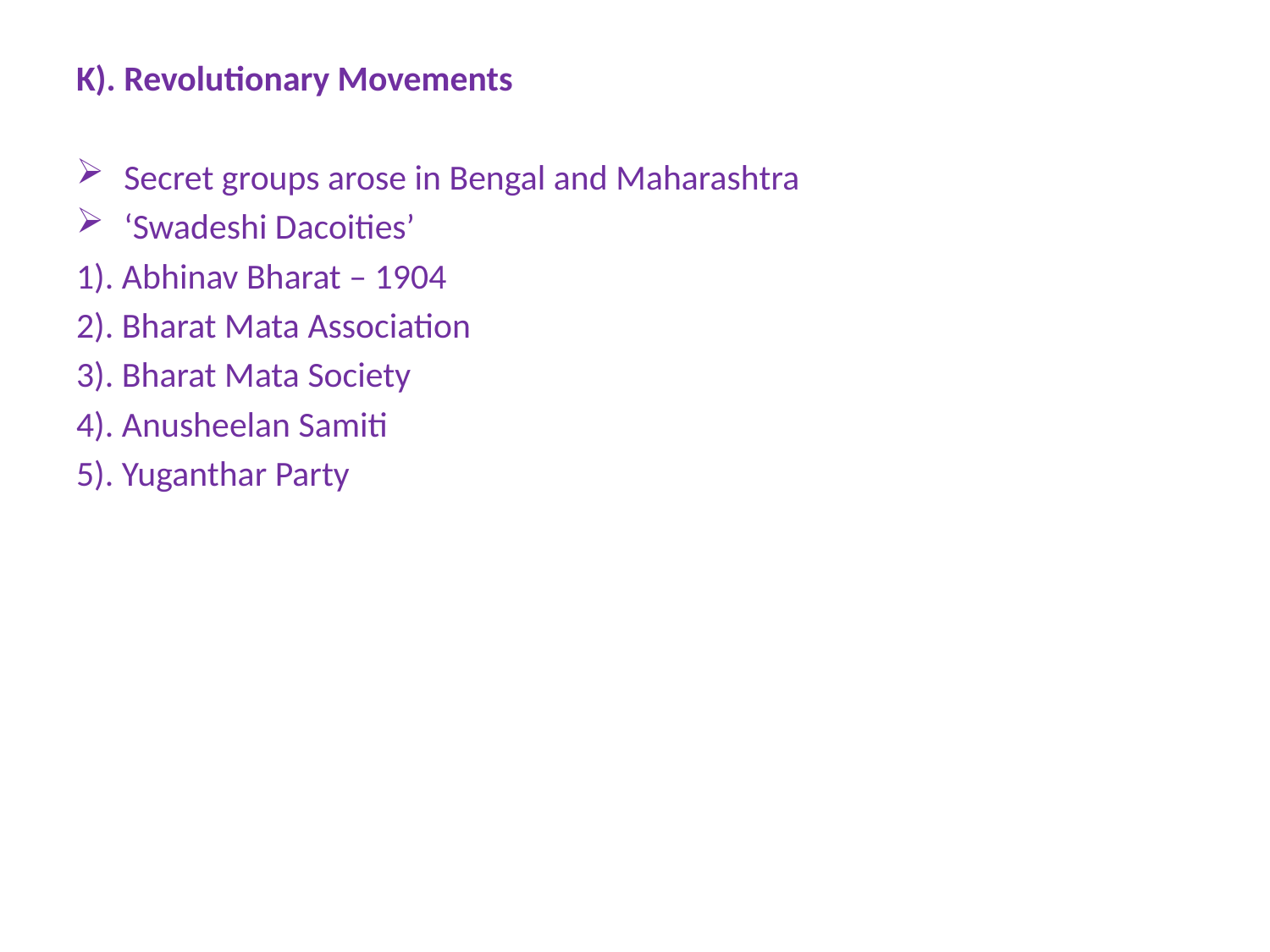

# K). Revolutionary Movements
Secret groups arose in Bengal and Maharashtra
‘Swadeshi Dacoities’
1). Abhinav Bharat – 1904
2). Bharat Mata Association
3). Bharat Mata Society
4). Anusheelan Samiti
5). Yuganthar Party